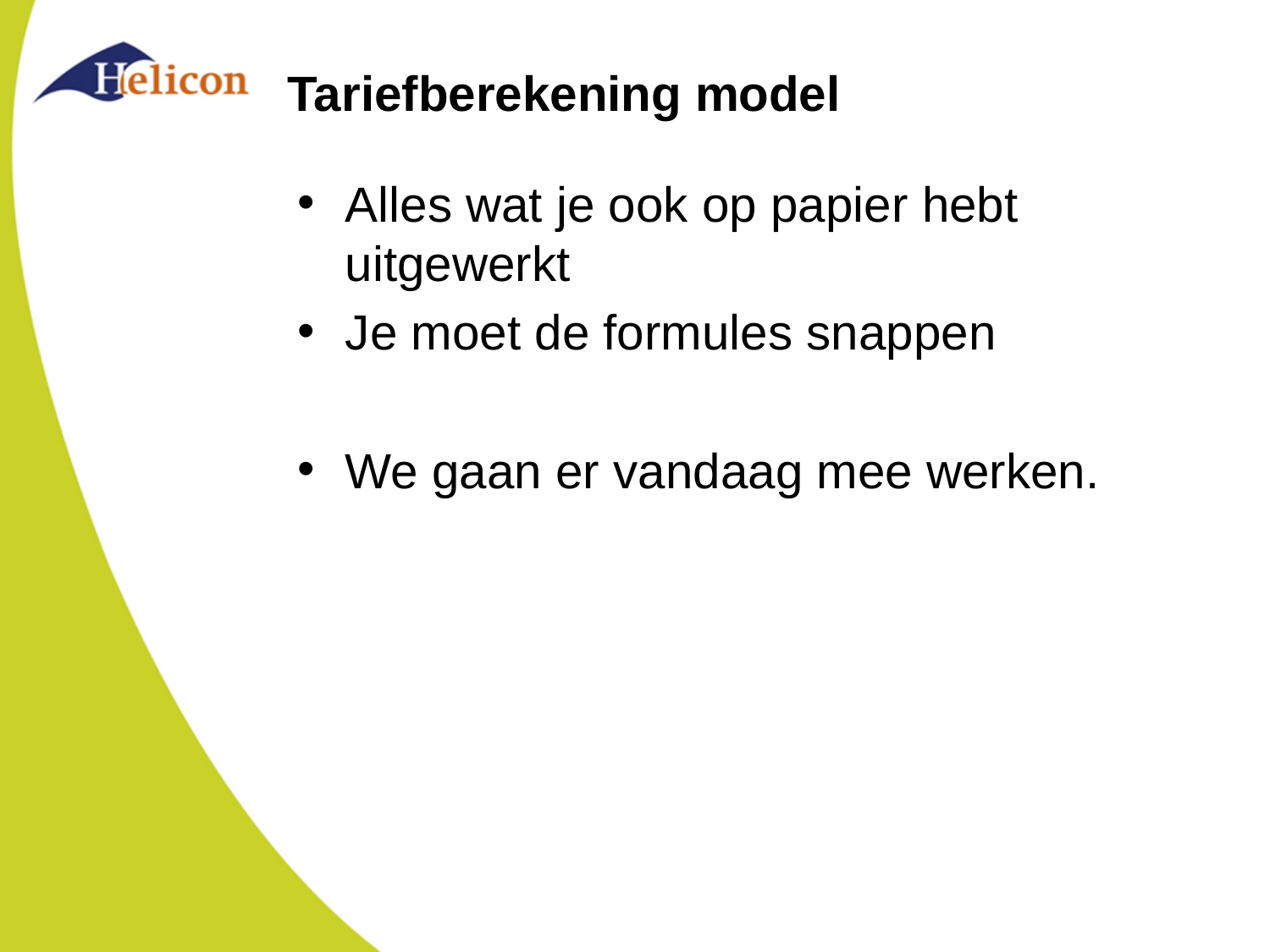

# Tariefberekening model
Alles wat je ook op papier hebt uitgewerkt
Je moet de formules snappen

We gaan er vandaag mee werken.